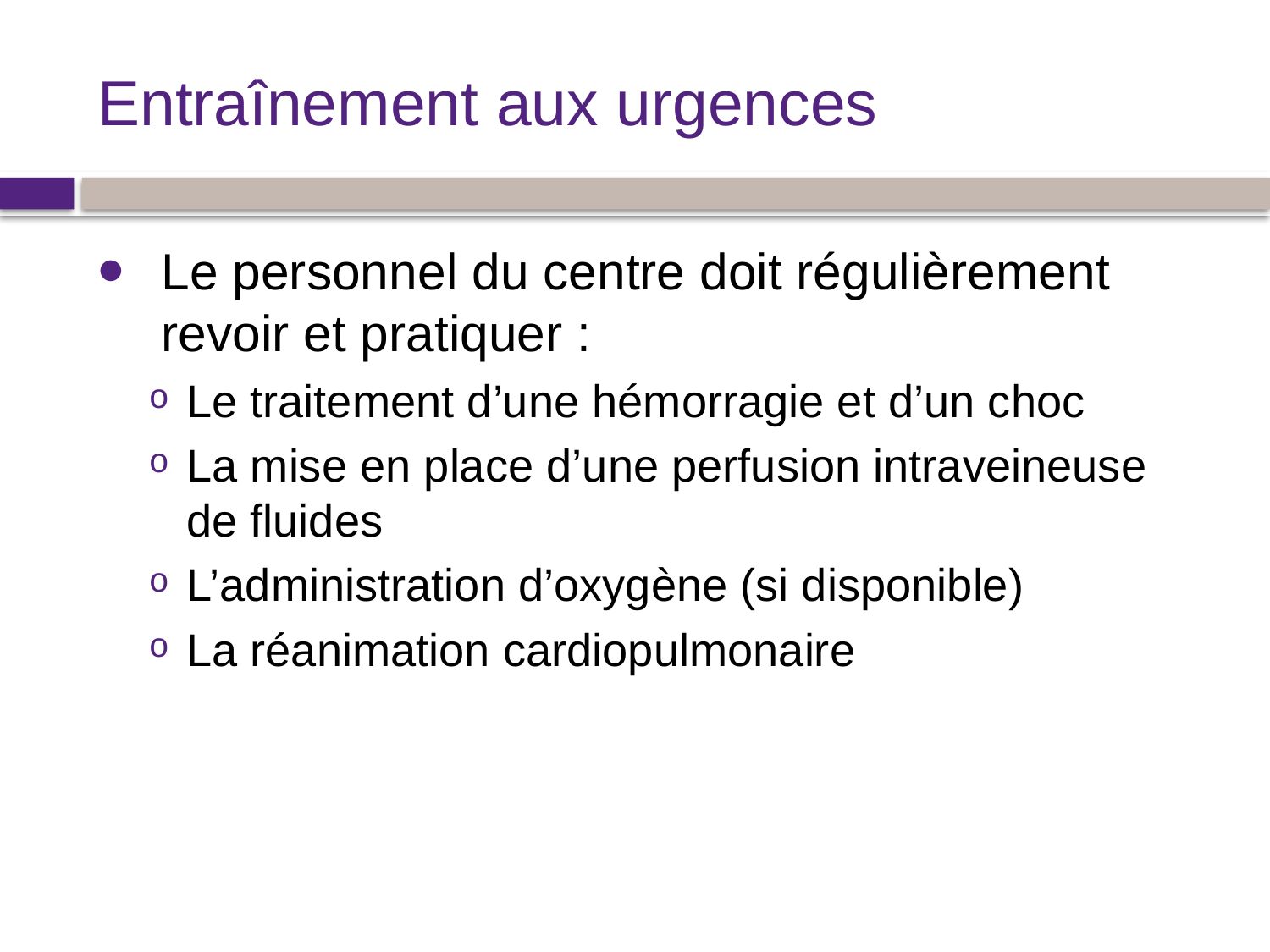

# Entraînement aux urgences
Le personnel du centre doit régulièrement revoir et pratiquer :
Le traitement d’une hémorragie et d’un choc
La mise en place d’une perfusion intraveineuse de fluides
L’administration d’oxygène (si disponible)
La réanimation cardiopulmonaire